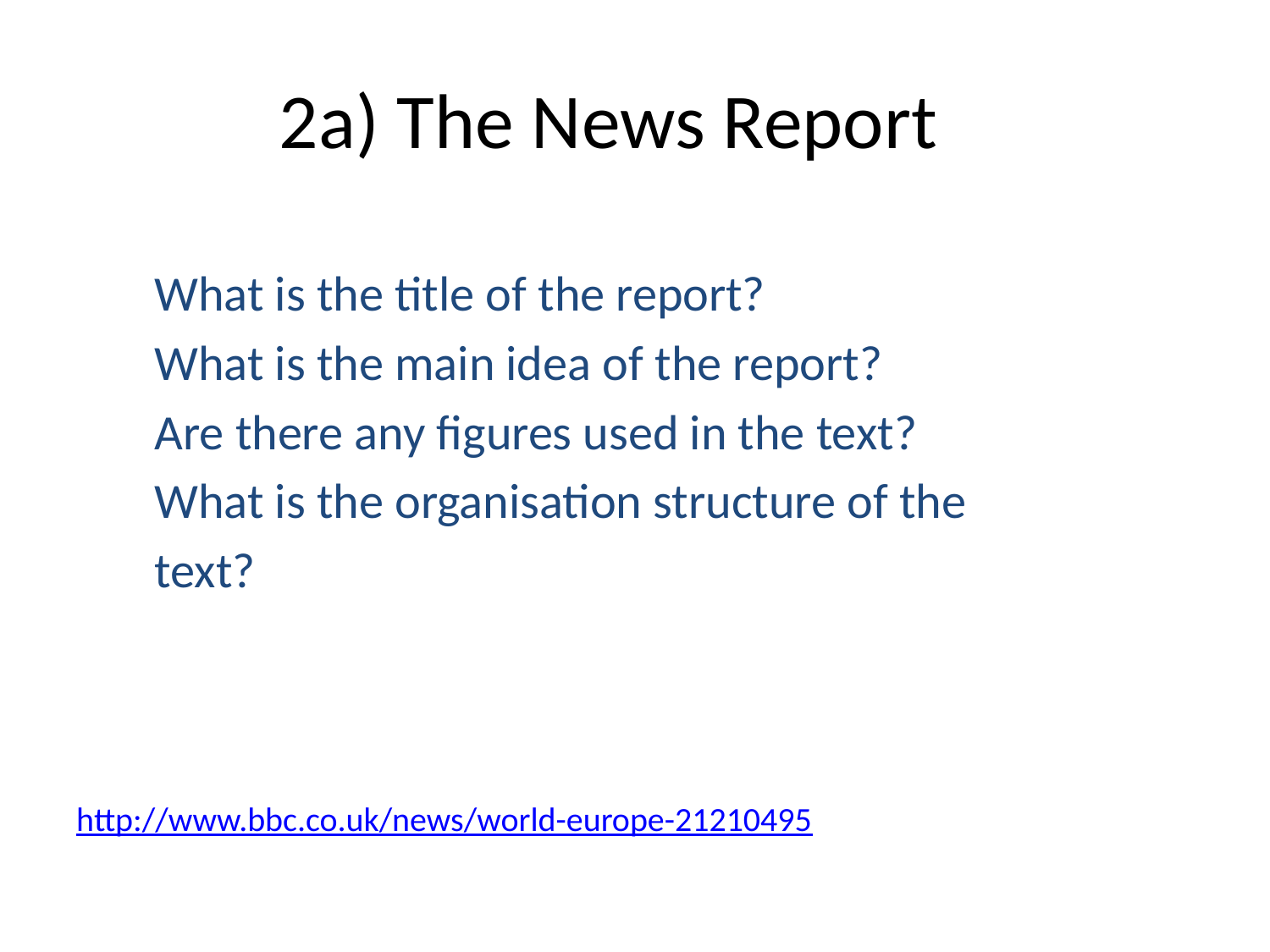

# 2a) The News Report

       What is the title of the report?
       What is the main idea of the report?
       Are there any figures used in the text?
       What is the organisation structure of the
       text?

http://www.bbc.co.uk/news/world-europe-21210495